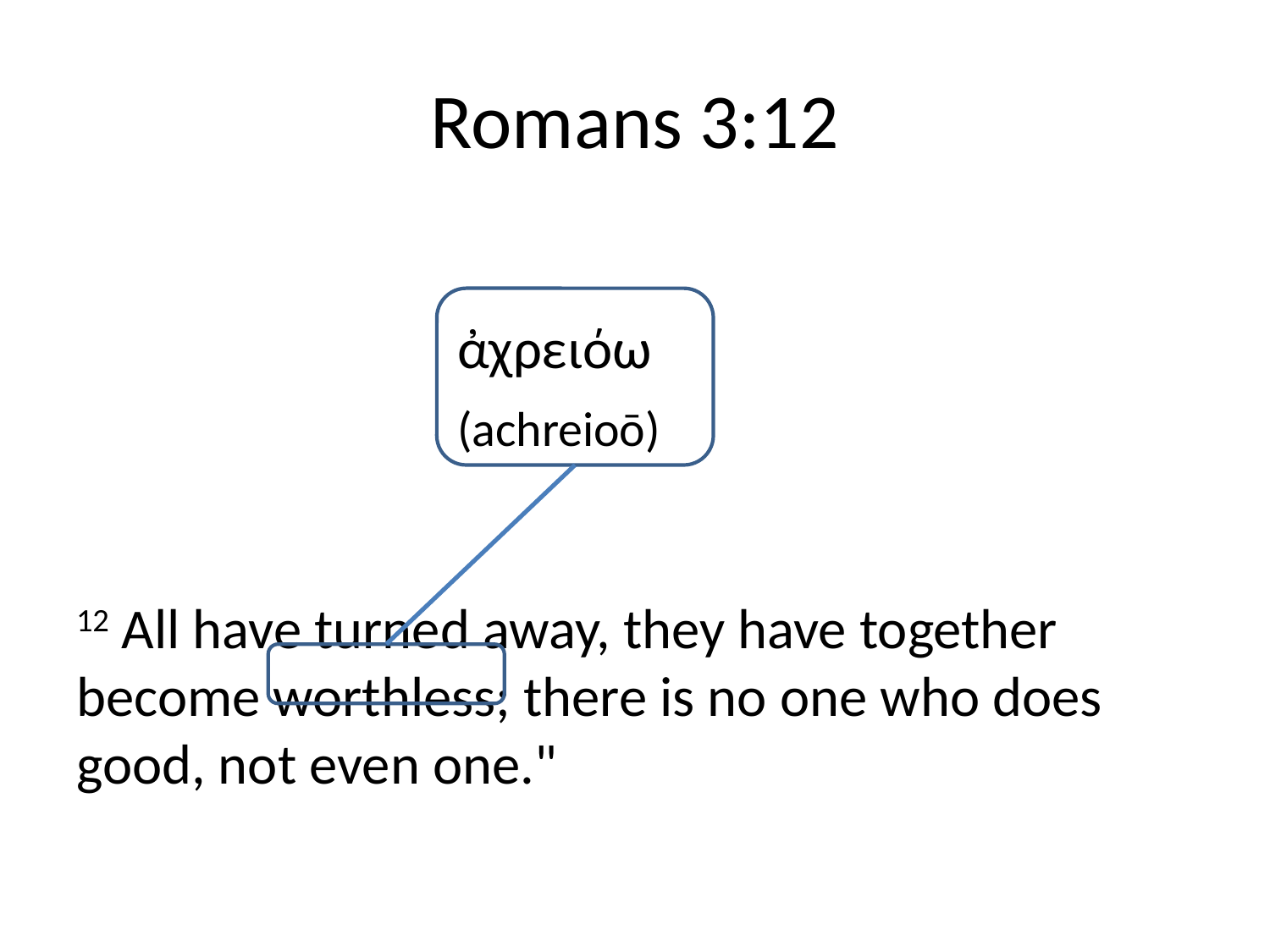

# Romans 3:12

			ἀχρειόω
			(achreioō)

12 All have turned away, they have together become worthless; there is no one who does good, not even one."